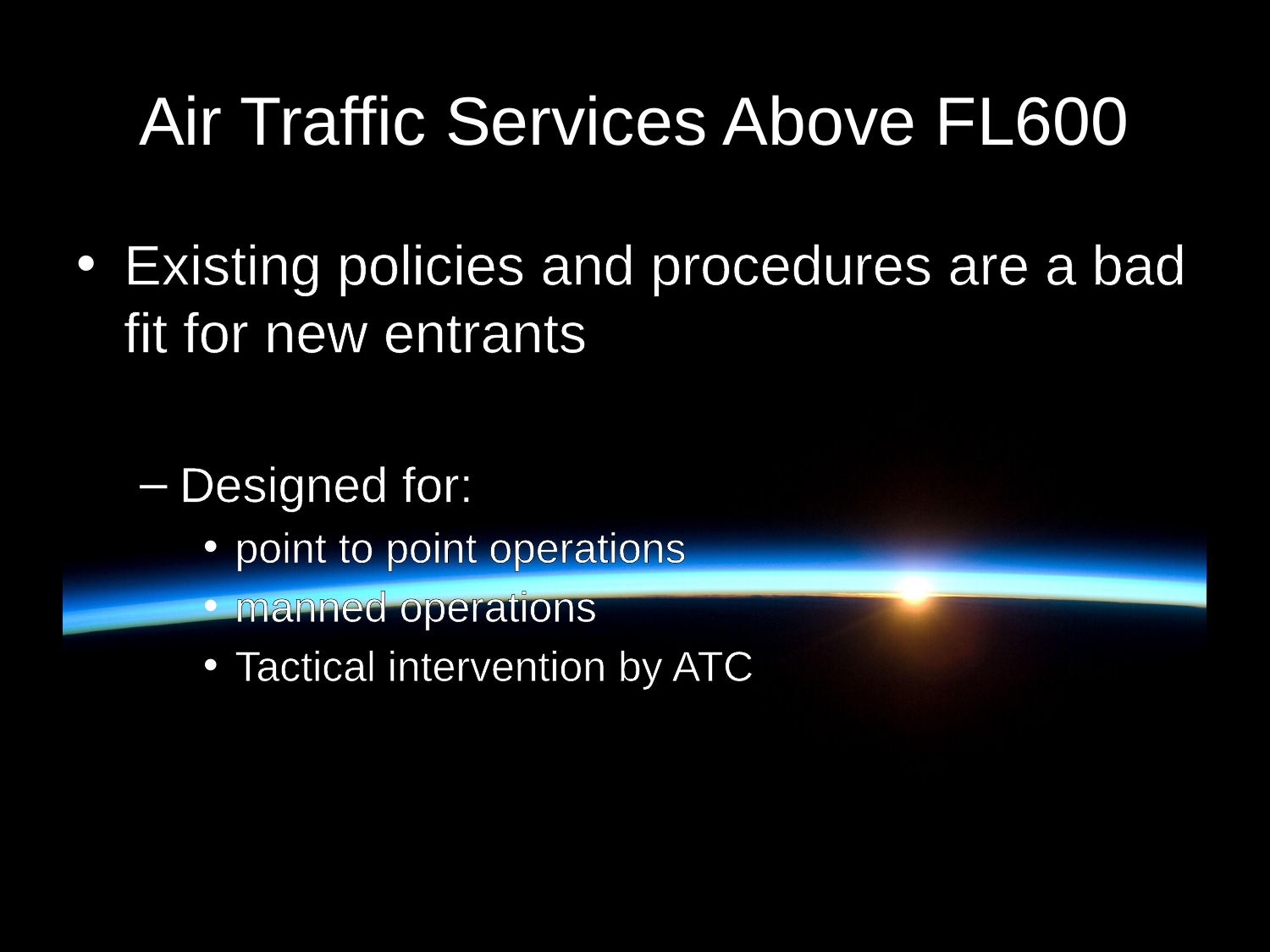

# Air Traffic Services Above FL600
Existing policies and procedures are a bad fit for new entrants

Designed for:
point to point operations
manned operations
Tactical intervention by ATC